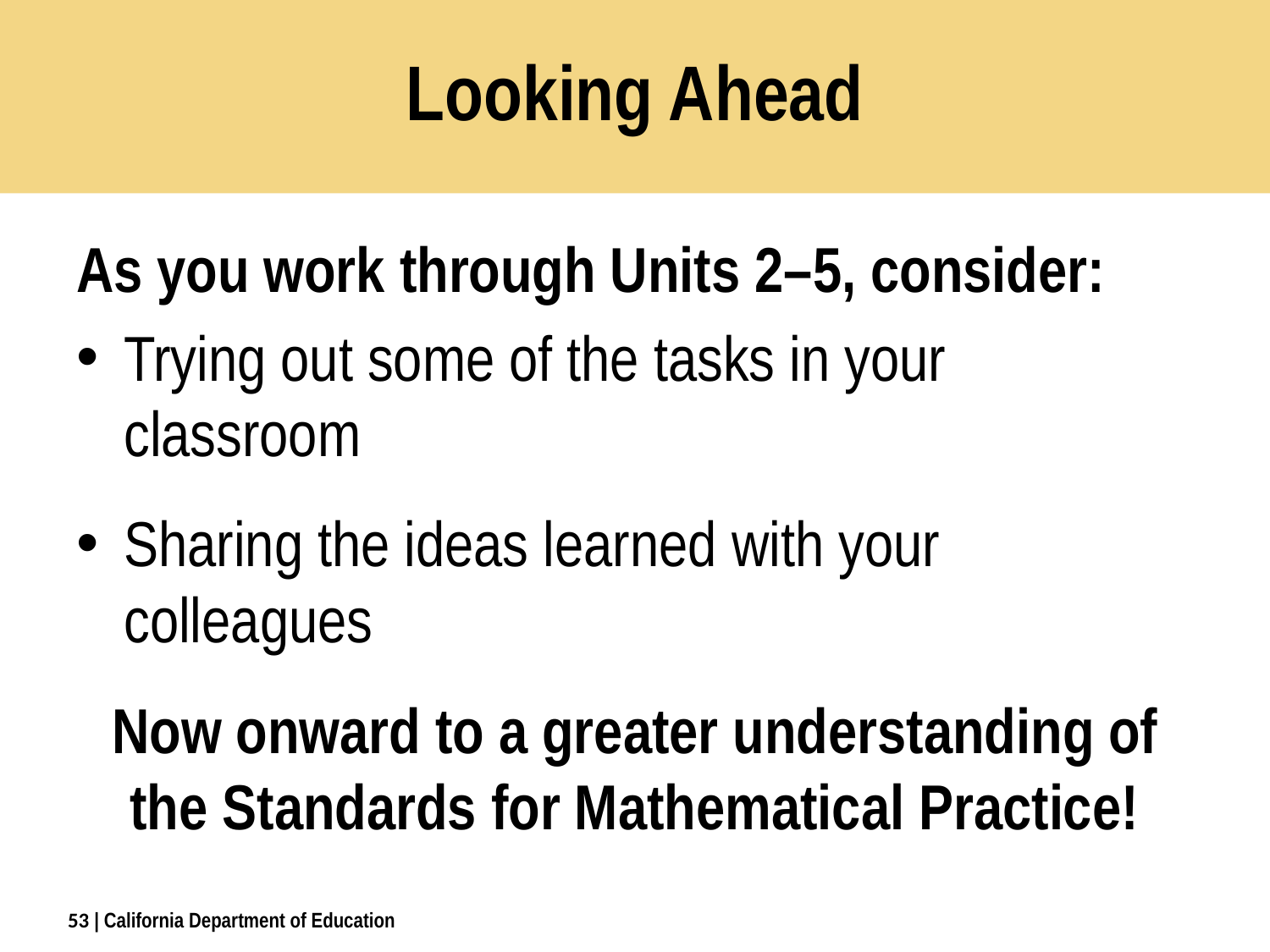

# Looking Ahead
As you work through Units 2–5, consider:
Trying out some of the tasks in your classroom
Sharing the ideas learned with your colleagues
Now onward to a greater understanding of the Standards for Mathematical Practice!
53
| California Department of Education